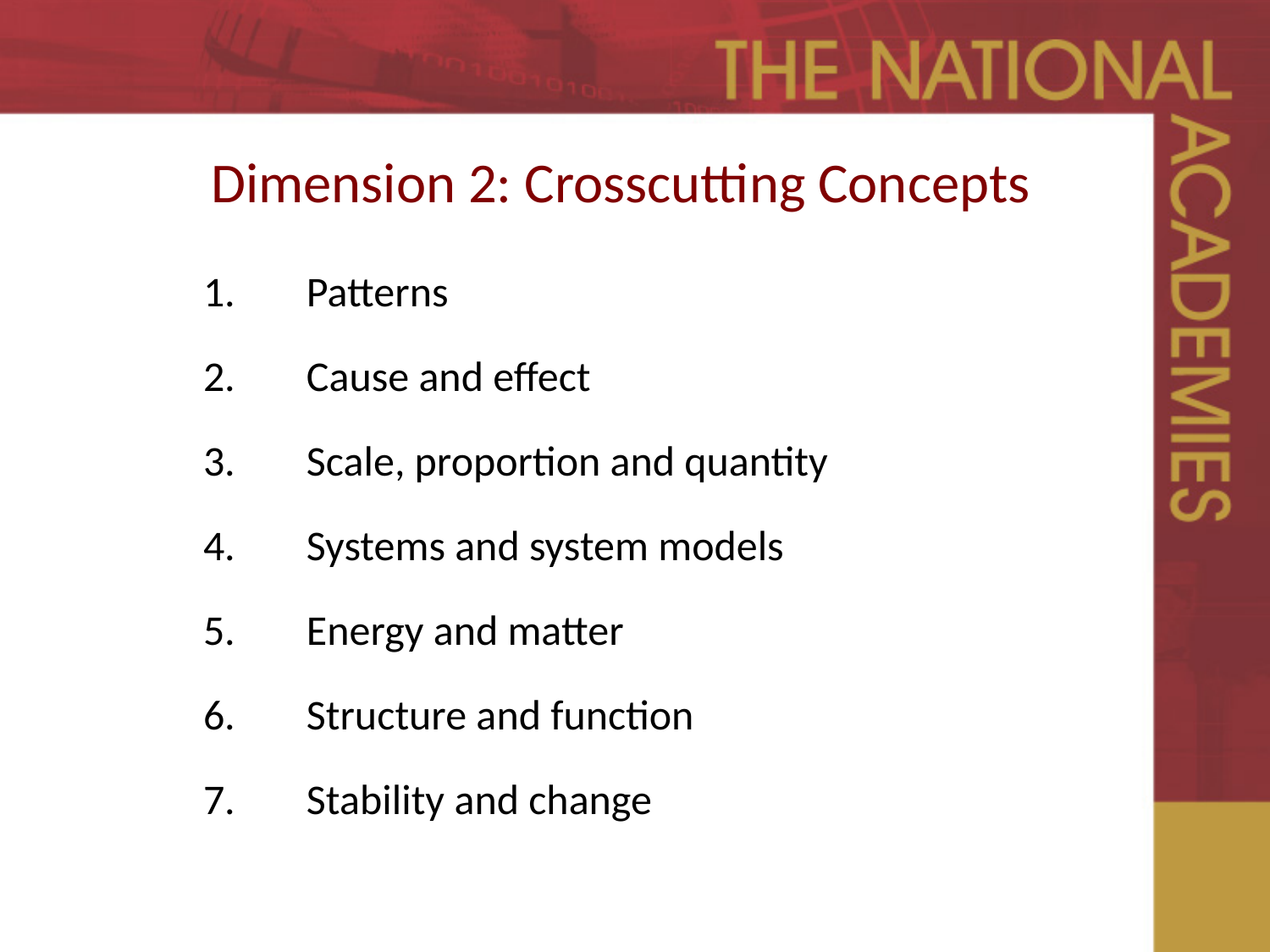

Dimension 2: Crosscutting Concepts
Patterns
Cause and effect
Scale, proportion and quantity
Systems and system models
Energy and matter
Structure and function
Stability and change